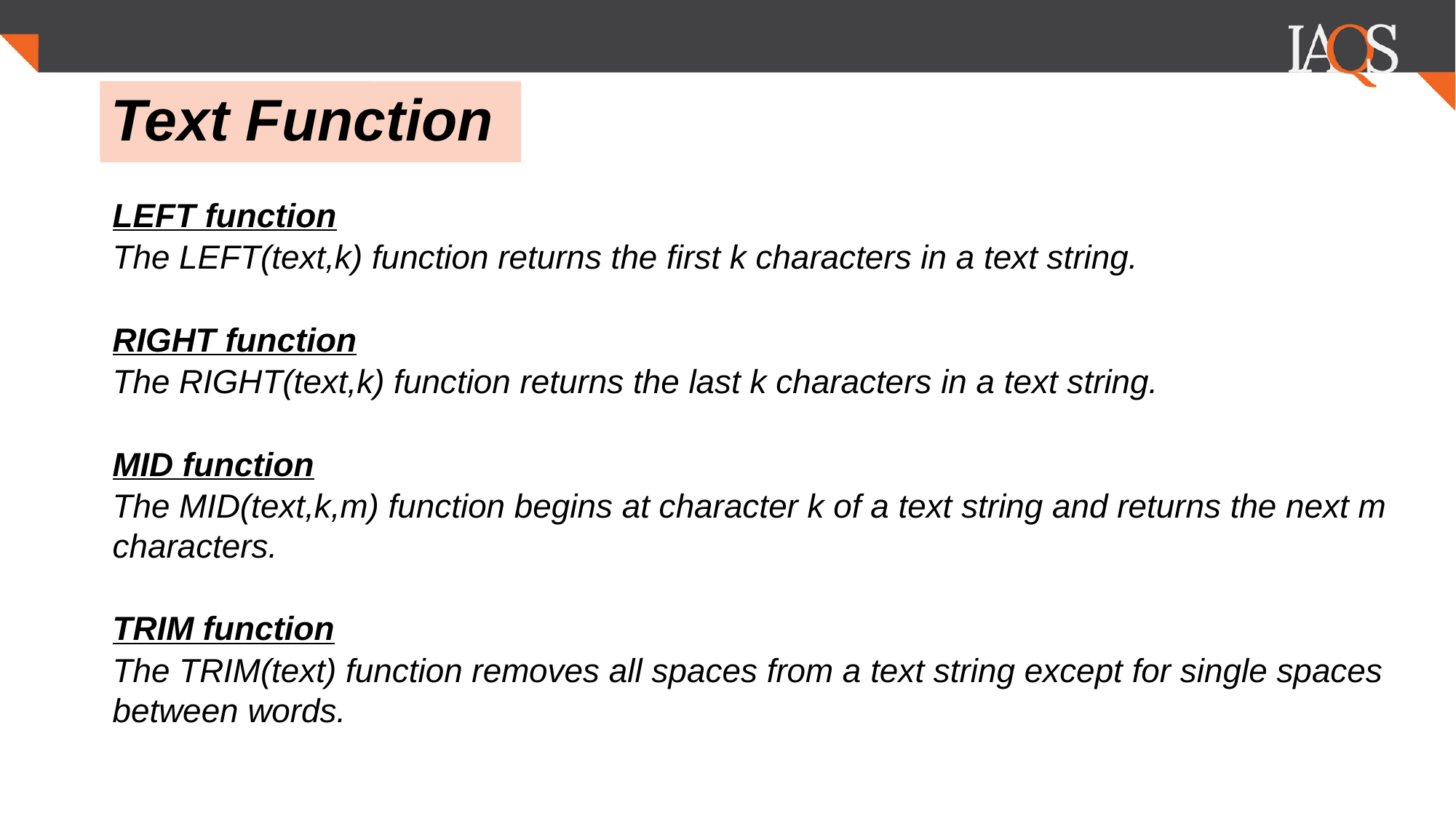

.

# Text Function
LEFT function
The LEFT(text,k) function returns the first k characters in a text string.

RIGHT function
The RIGHT(text,k) function returns the last k characters in a text string.

MID function
The MID(text,k,m) function begins at character k of a text string and returns the next m characters.

TRIM function
The TRIM(text) function removes all spaces from a text string except for single spaces between words.